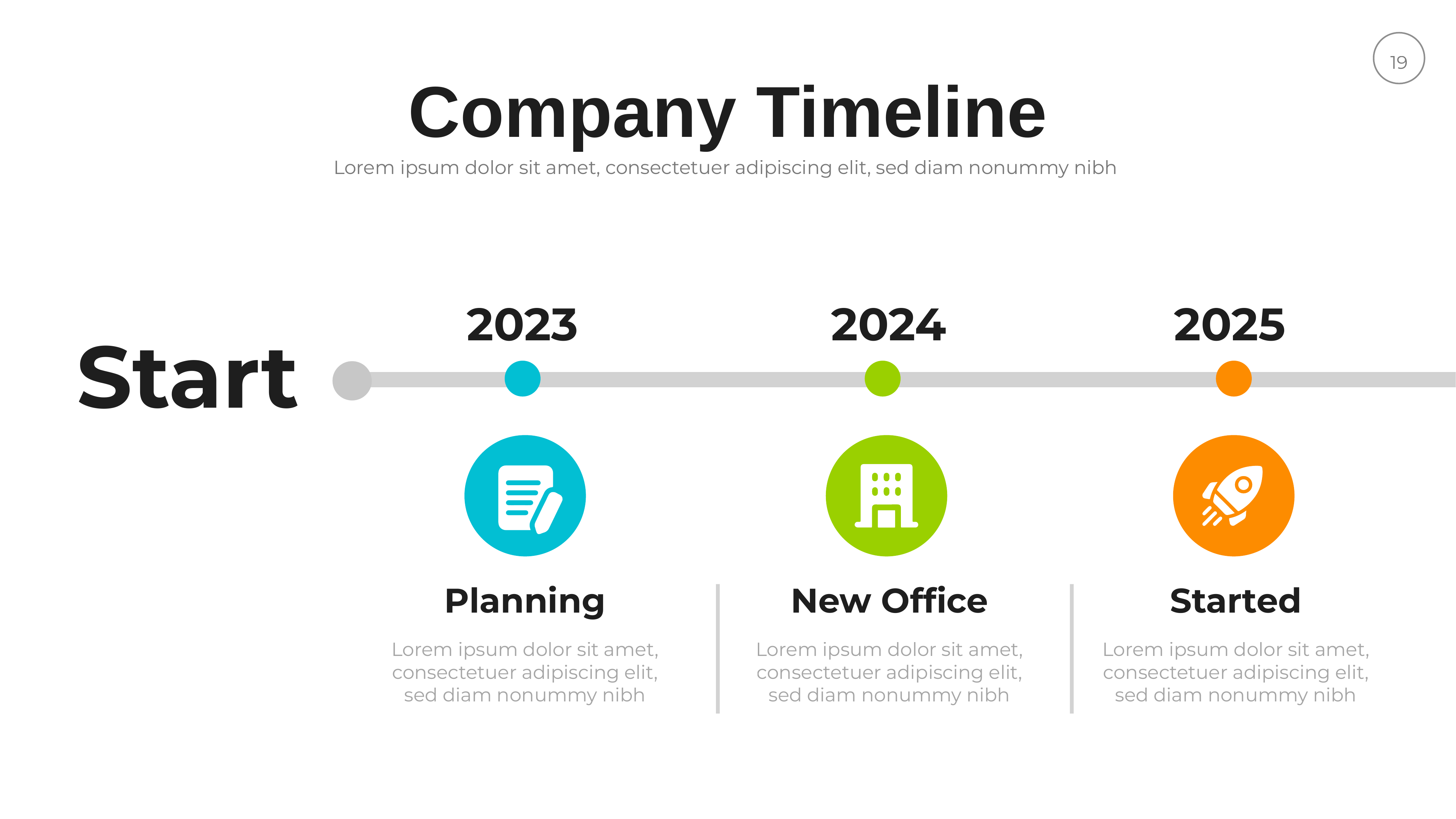

Company Timeline
Lorem ipsum dolor sit amet, consectetuer adipiscing elit, sed diam nonummy nibh
2023
2024
2025
Start

Planning
New Office
Started

Lorem ipsum dolor sit amet, consectetuer adipiscing elit, sed diam nonummy nibh
Lorem ipsum dolor sit amet, consectetuer adipiscing elit, sed diam nonummy nibh
Lorem ipsum dolor sit amet, consectetuer adipiscing elit, sed diam nonummy nibh